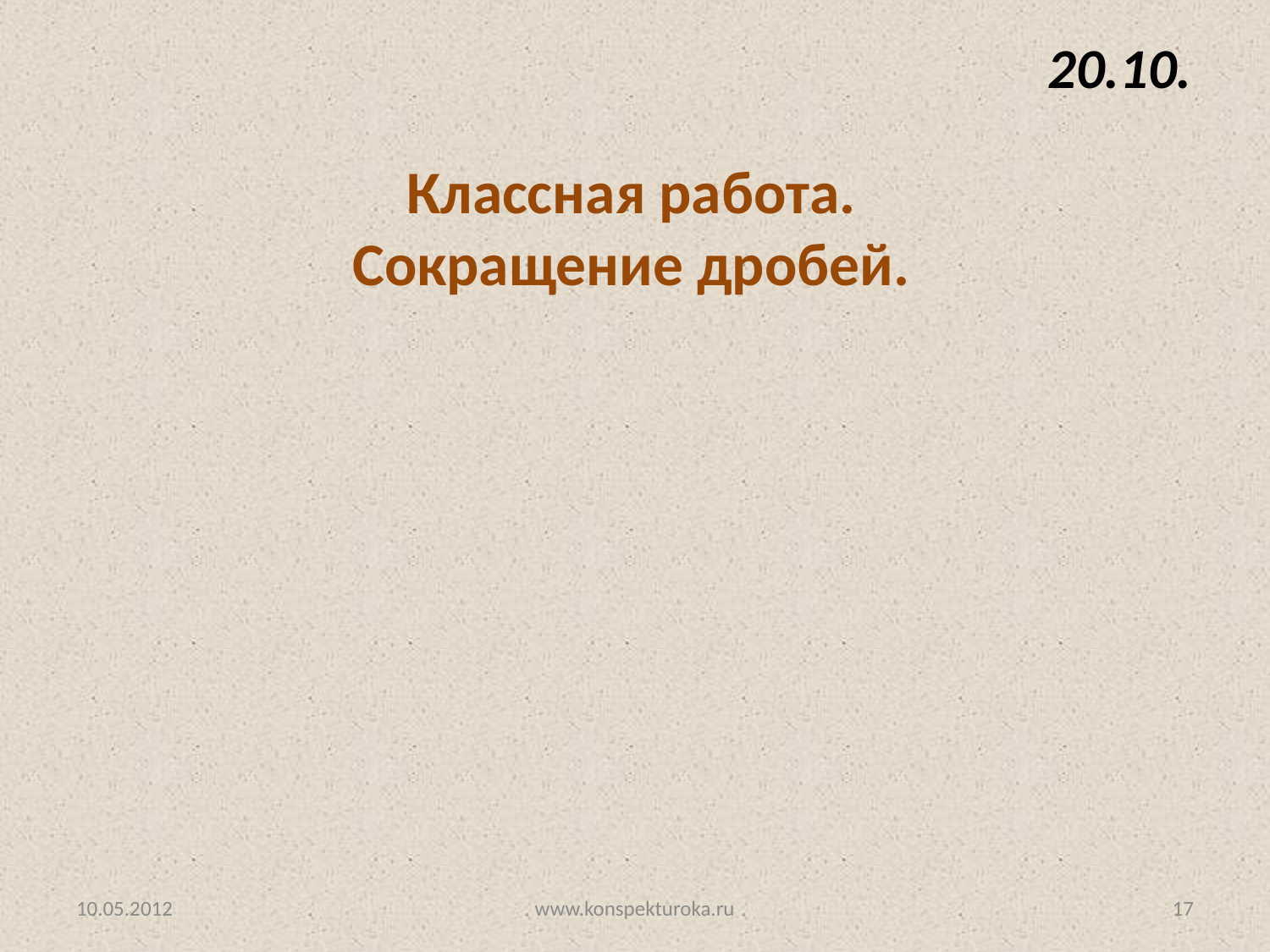

20.10.
# Классная работа. Сокращение дробей.
10.05.2012
www.konspekturoka.ru
17